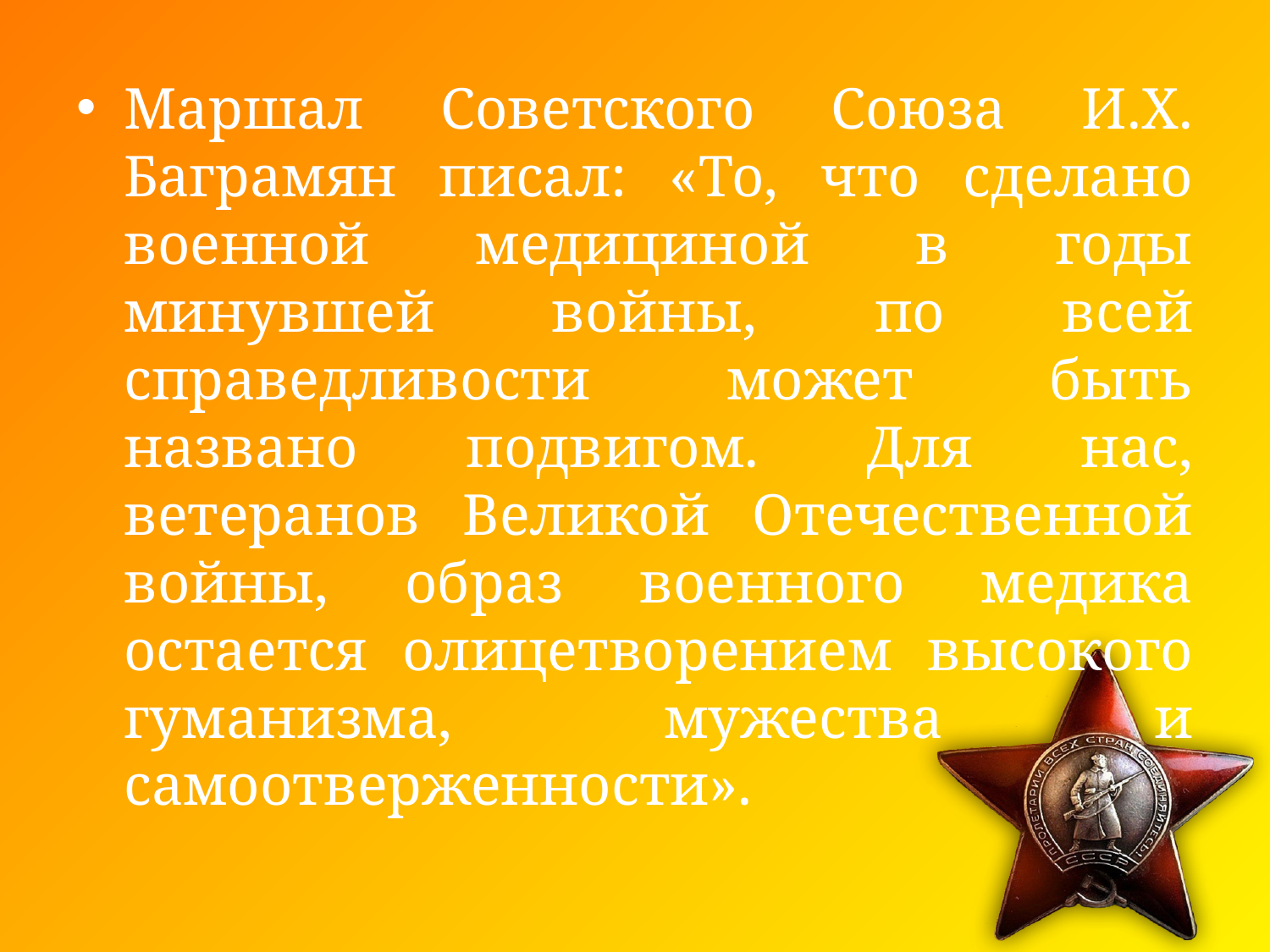

Маршал Советского Союза И.Х. Баграмян писал: «То, что сделано военной медициной в годы минувшей войны, по всей справедливости может быть названо подвигом. Для нас, ветеранов Великой Отечественной войны, образ военного медика остается олицетворением высокого гуманизма, мужества и самоотверженности».